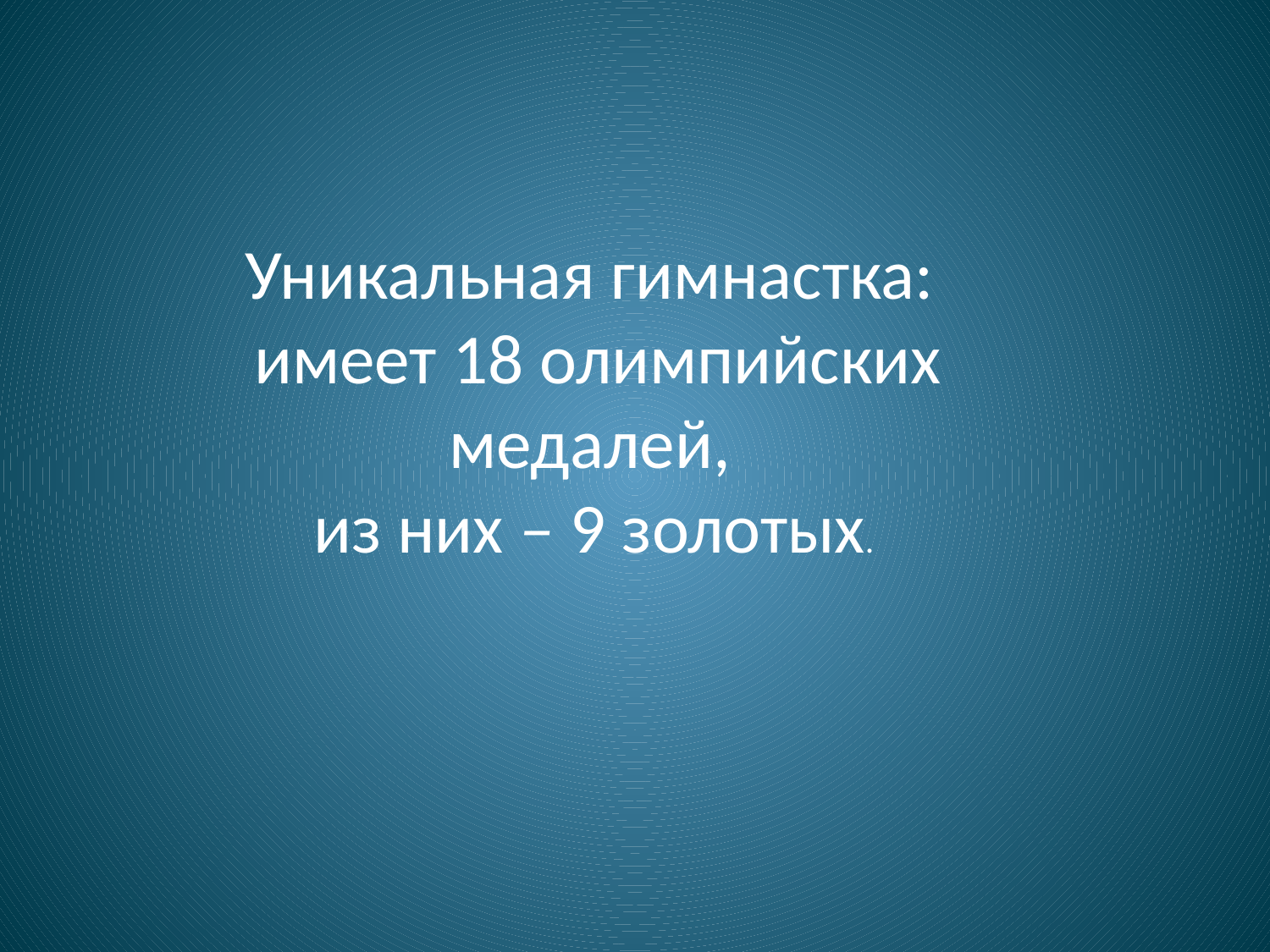

Уникальная гимнастка:
имеет 18 олимпийских медалей,
из них – 9 золотых.